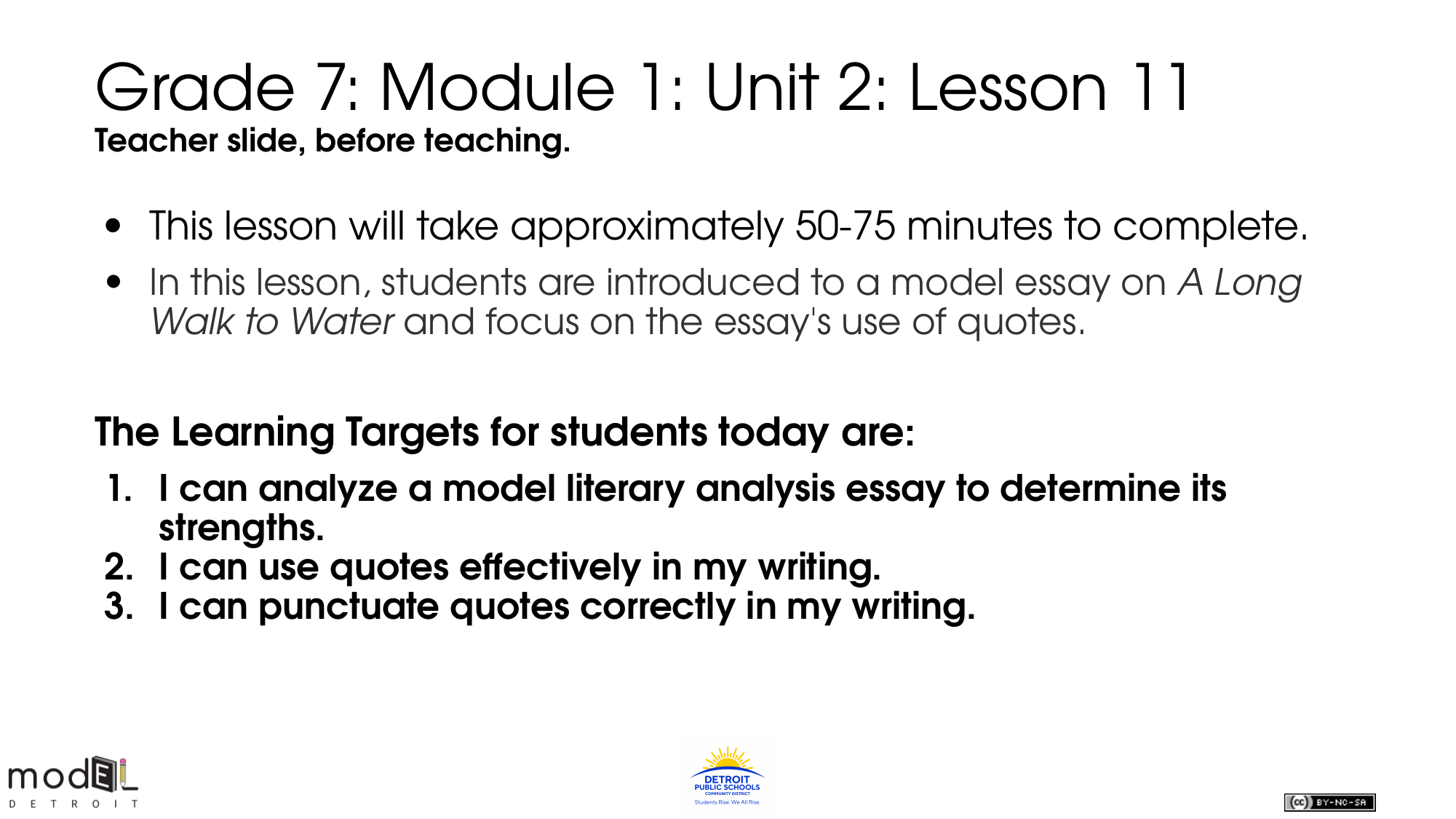

# Grade 7: Module 1: Unit 2: Lesson 11
Teacher slide, before teaching.
This lesson will take approximately 50-75 minutes to complete.
In this lesson, students are introduced to a model essay on A Long Walk to Water and focus on the essay's use of quotes.

The Learning Targets for students today are:
I can analyze a model literary analysis essay to determine its strengths.
I can use quotes effectively in my writing.
I can punctuate quotes correctly in my writing.